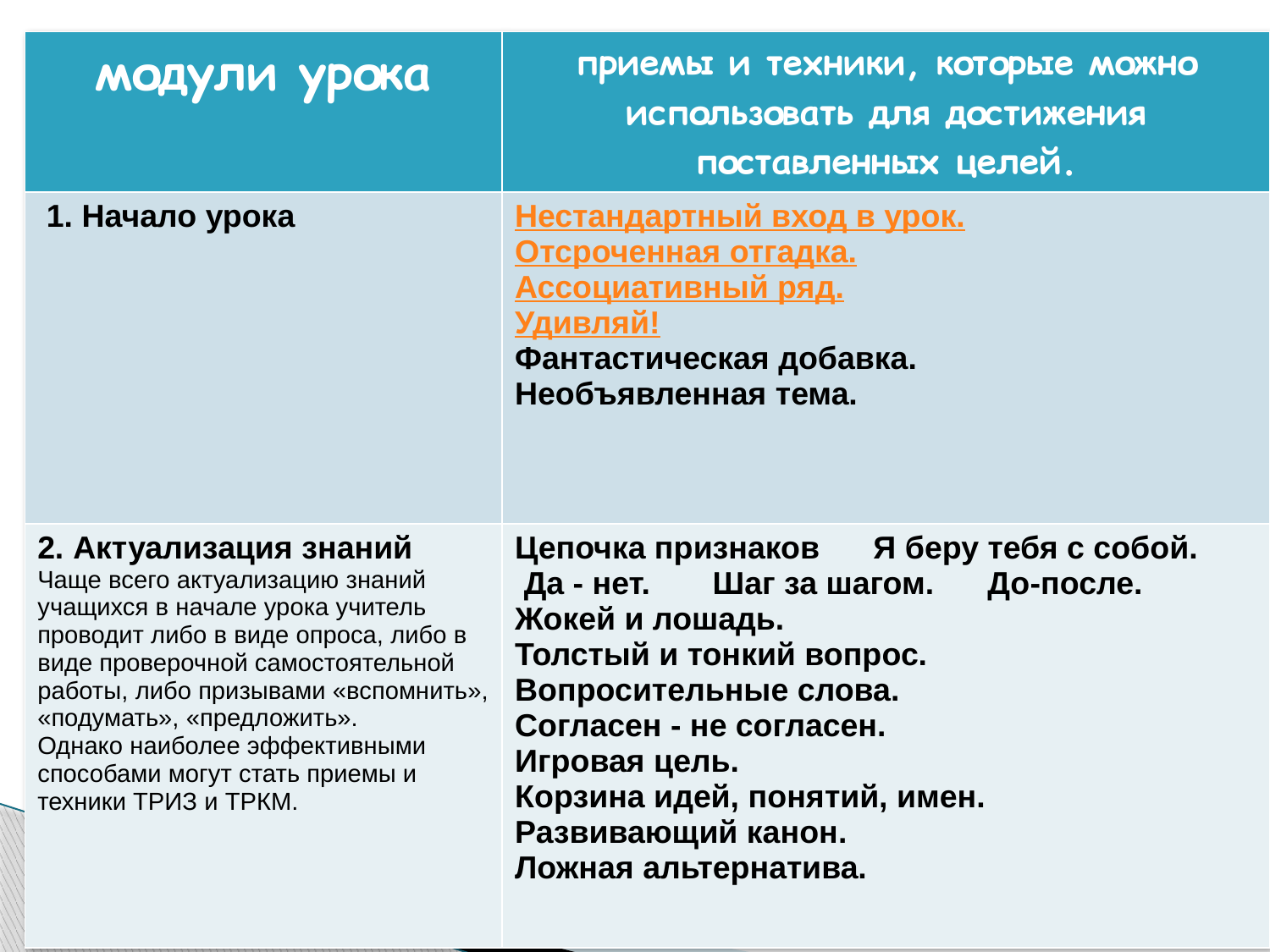

| модули урока | приемы и техники, которые можно использовать для достижения поставленных целей. |
| --- | --- |
| 1. Начало урока | Нестандартный вход в урок. Отсроченная отгадка. Ассоциативный ряд. Удивляй! Фантастическая добавка. Необъявленная тема. |
| 2. Актуализация знаний Чаще всего актуализацию знаний учащихся в начале урока учитель проводит либо в виде опроса, либо в виде проверочной самостоятельной работы, либо призывами «вспомнить», «подумать», «предложить». Однако наиболее эффективными способами могут стать приемы и техники ТРИЗ и ТРКМ. | Цепочка признаков Я беру тебя с собой.  Да - нет. Шаг за шагом. До-после. Жокей и лошадь. Толстый и тонкий вопрос. Вопросительные слова. Согласен - не согласен. Игровая цель. Корзина идей, понятий, имен. Развивающий канон. Ложная альтернатива. |